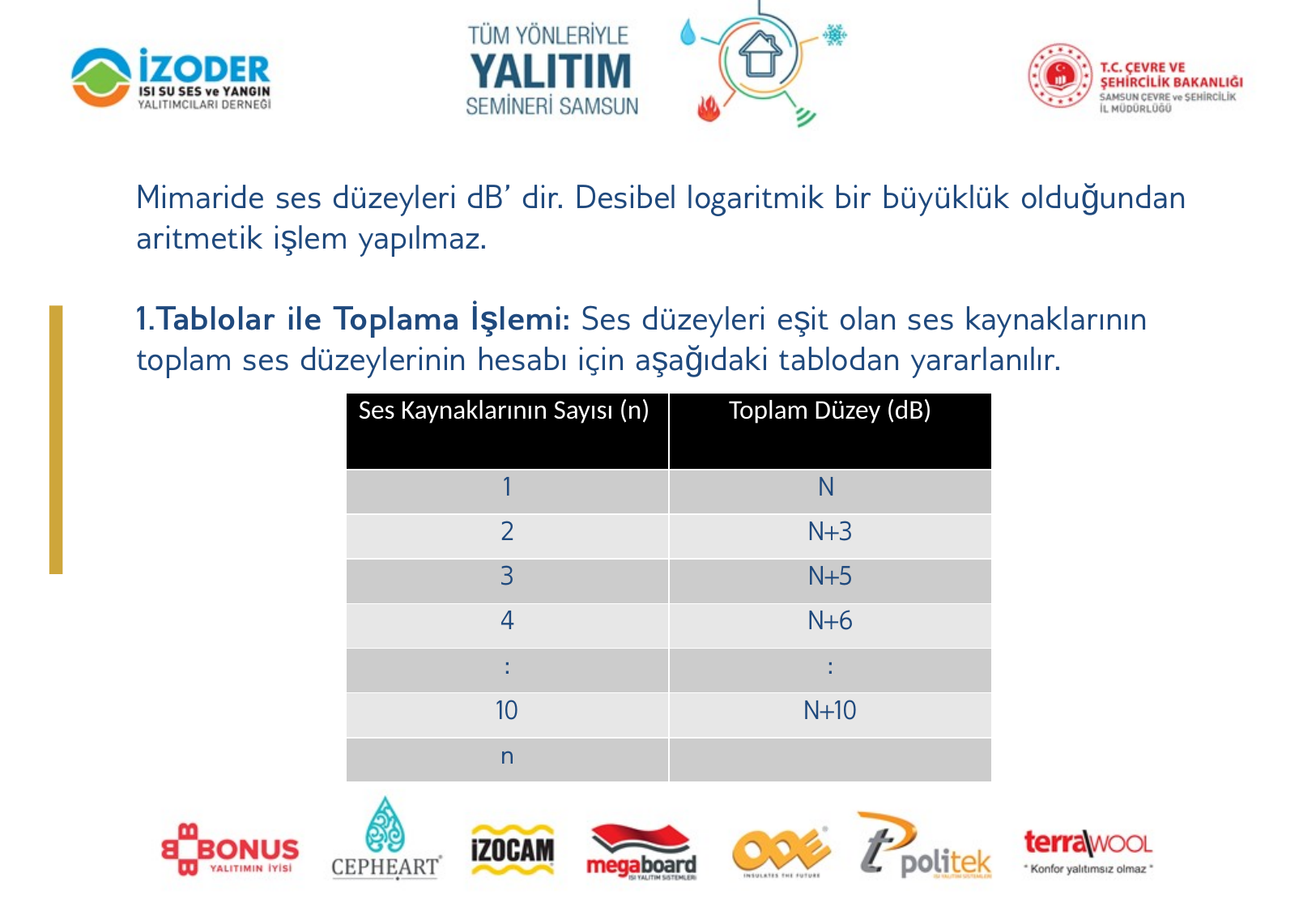

Mimaride ses düzeyleri dB’ dir. Desibel logaritmik bir büyüklük olduğundan aritmetik işlem yapılmaz.

1.Tablolar ile Toplama İşlemi: Ses düzeyleri eşit olan ses kaynaklarının toplam ses düzeylerinin hesabı için aşağıdaki tablodan yararlanılır.

| Ses Kaynaklarının Sayısı (n) | Toplam Düzey (dB) |
| --- | --- |
| 1 | N |
| 2 | N+3 |
| 3 | N+5 |
| 4 | N+6 |
| : | : |
| 10 | N+10 |
| n |  |